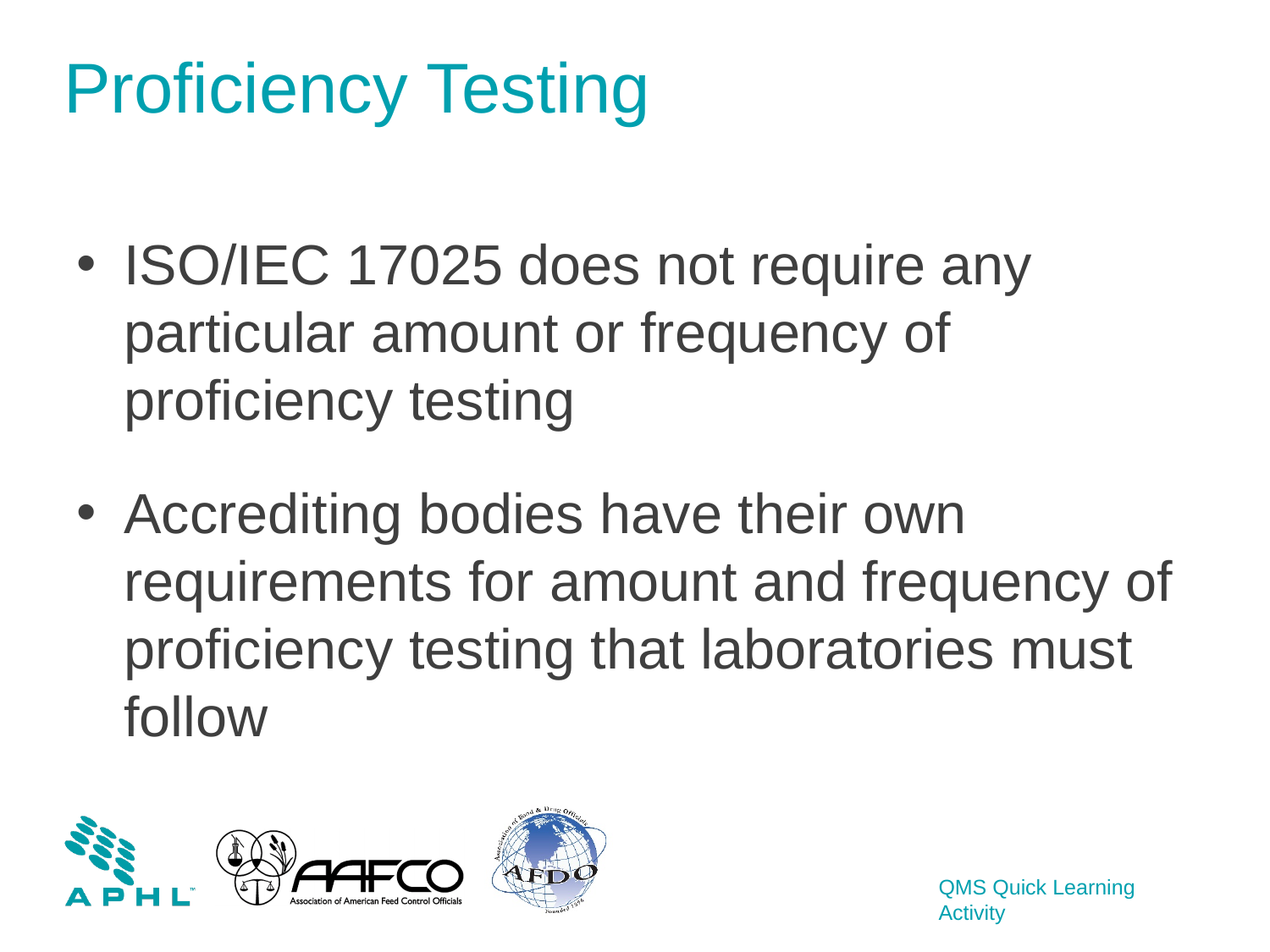

# Proficiency Testing
ISO/IEC 17025 does not require any particular amount or frequency of proficiency testing

Accrediting bodies have their own requirements for amount and frequency of proficiency testing that laboratories must follow